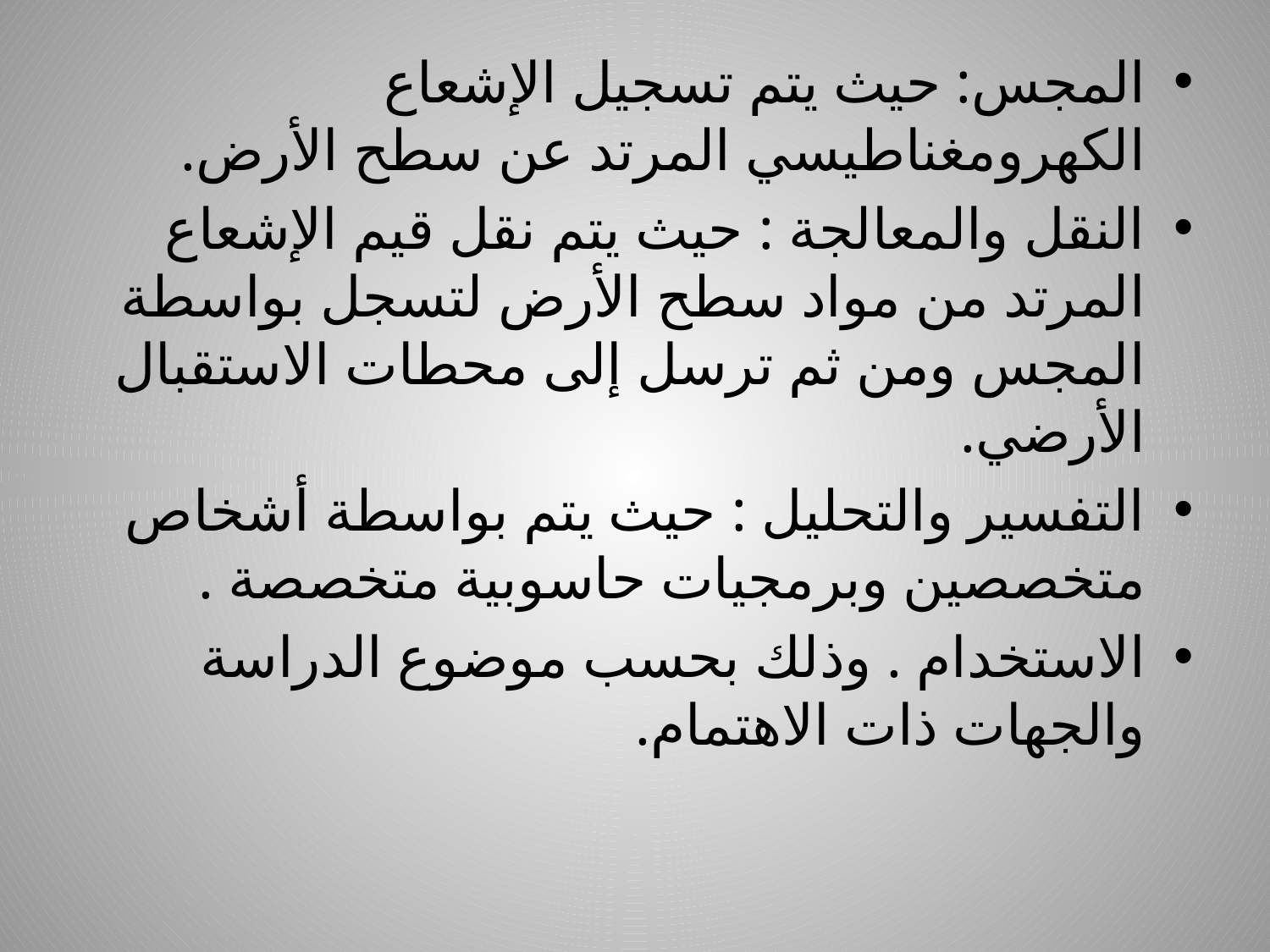

المجس: حيث يتم تسجيل الإشعاع الكهرومغناطيسي المرتد عن سطح الأرض.
النقل والمعالجة : حيث يتم نقل قيم الإشعاع المرتد من مواد سطح الأرض لتسجل بواسطة المجس ومن ثم ترسل إلى محطات الاستقبال الأرضي.
التفسير والتحليل : حيث يتم بواسطة أشخاص متخصصين وبرمجيات حاسوبية متخصصة .
الاستخدام . وذلك بحسب موضوع الدراسة والجهات ذات الاهتمام.